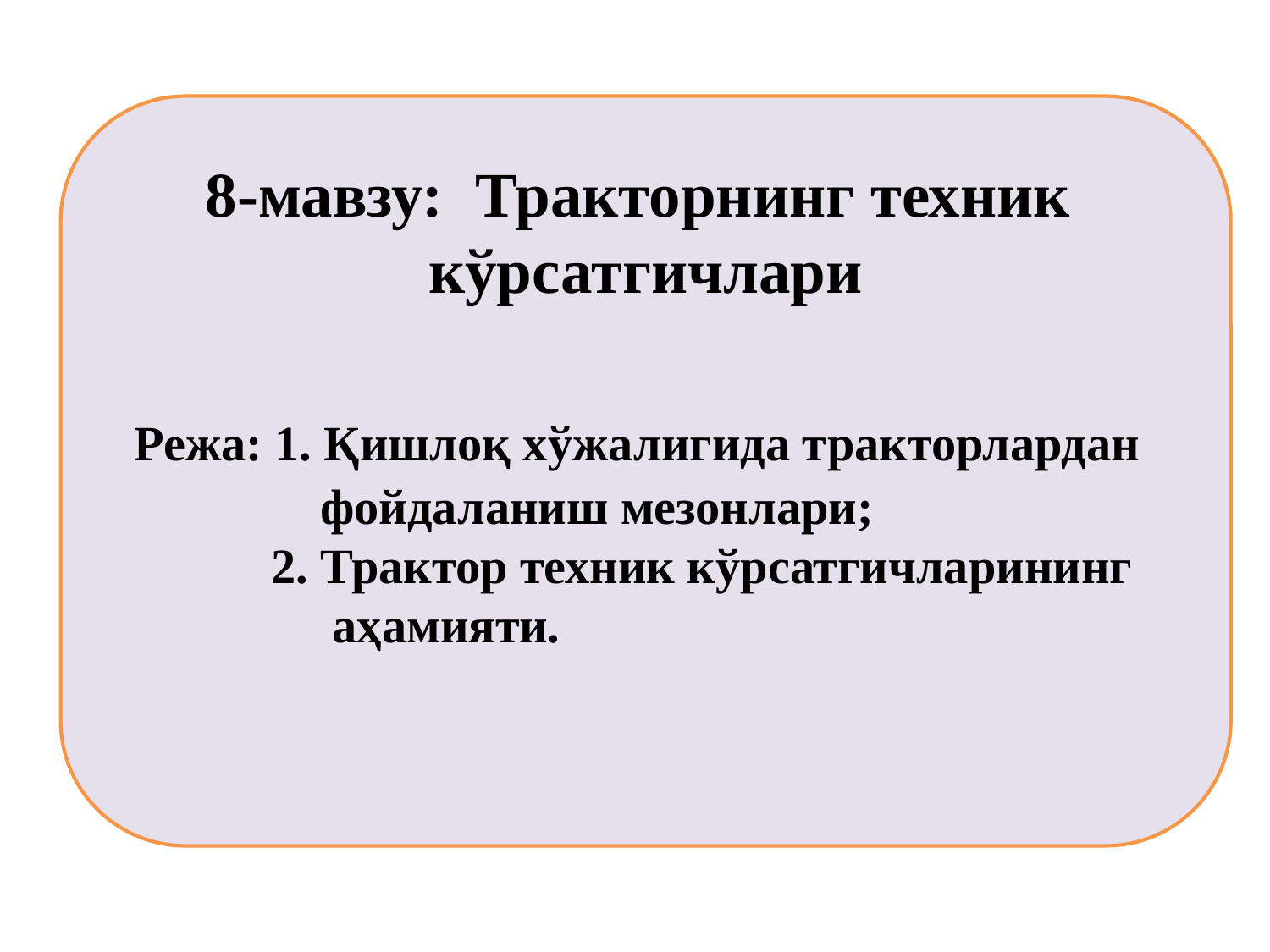

8-мавзу:  Тракторнинг техник  кўрсатгичлари

  Режа: 1. Қишлоқ хўжалигида тракторлардан
                  фойдаланиш мезонлари;
              2. Трактор техник кўрсатгичларининг
                   аҳамияти.